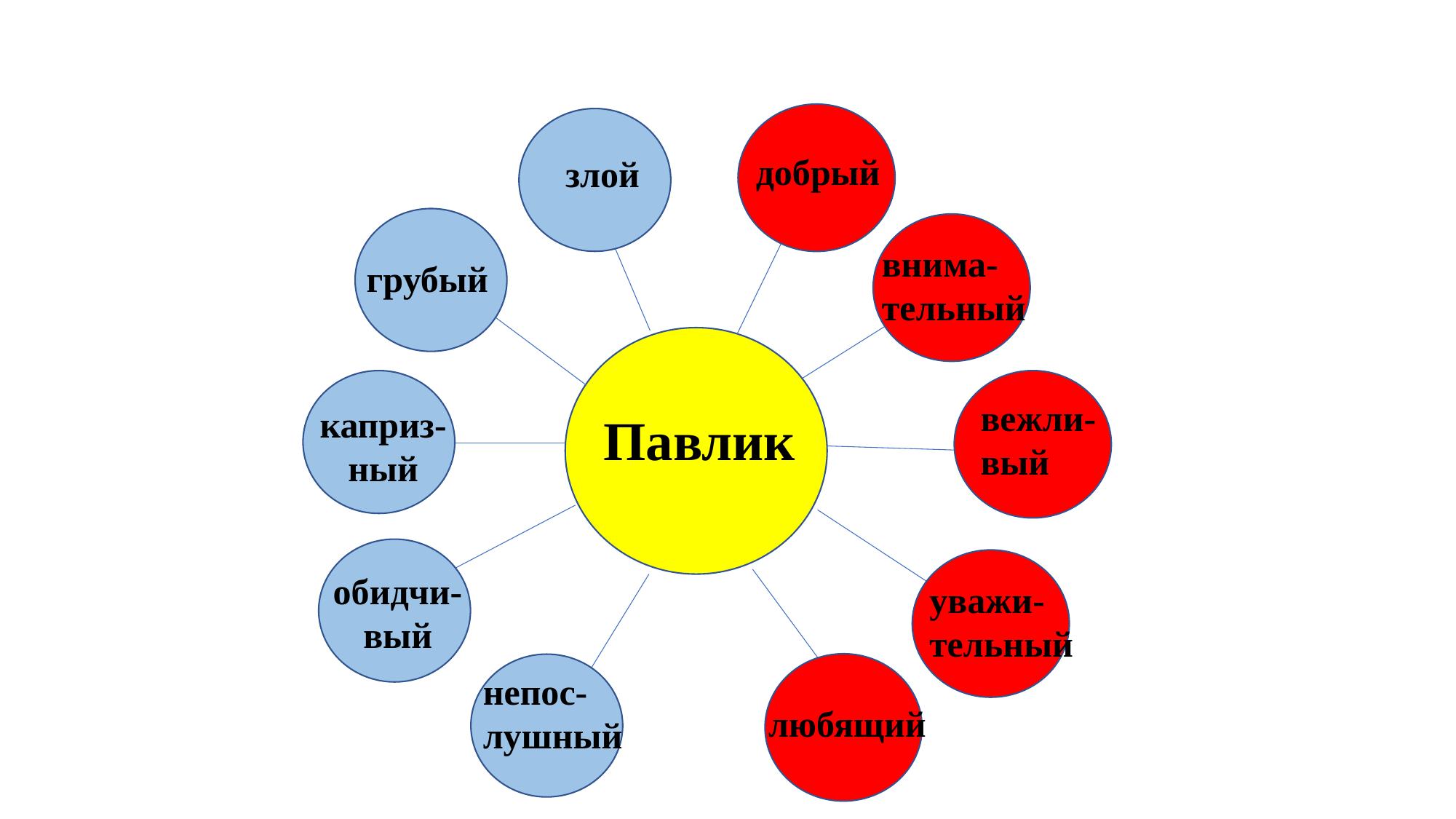

добрый
злой

внима-тельный
грубый

вежли-вый
каприз-ный
Павлик

обидчи-вый
уважи-тельный

непос-
лушный
любящий